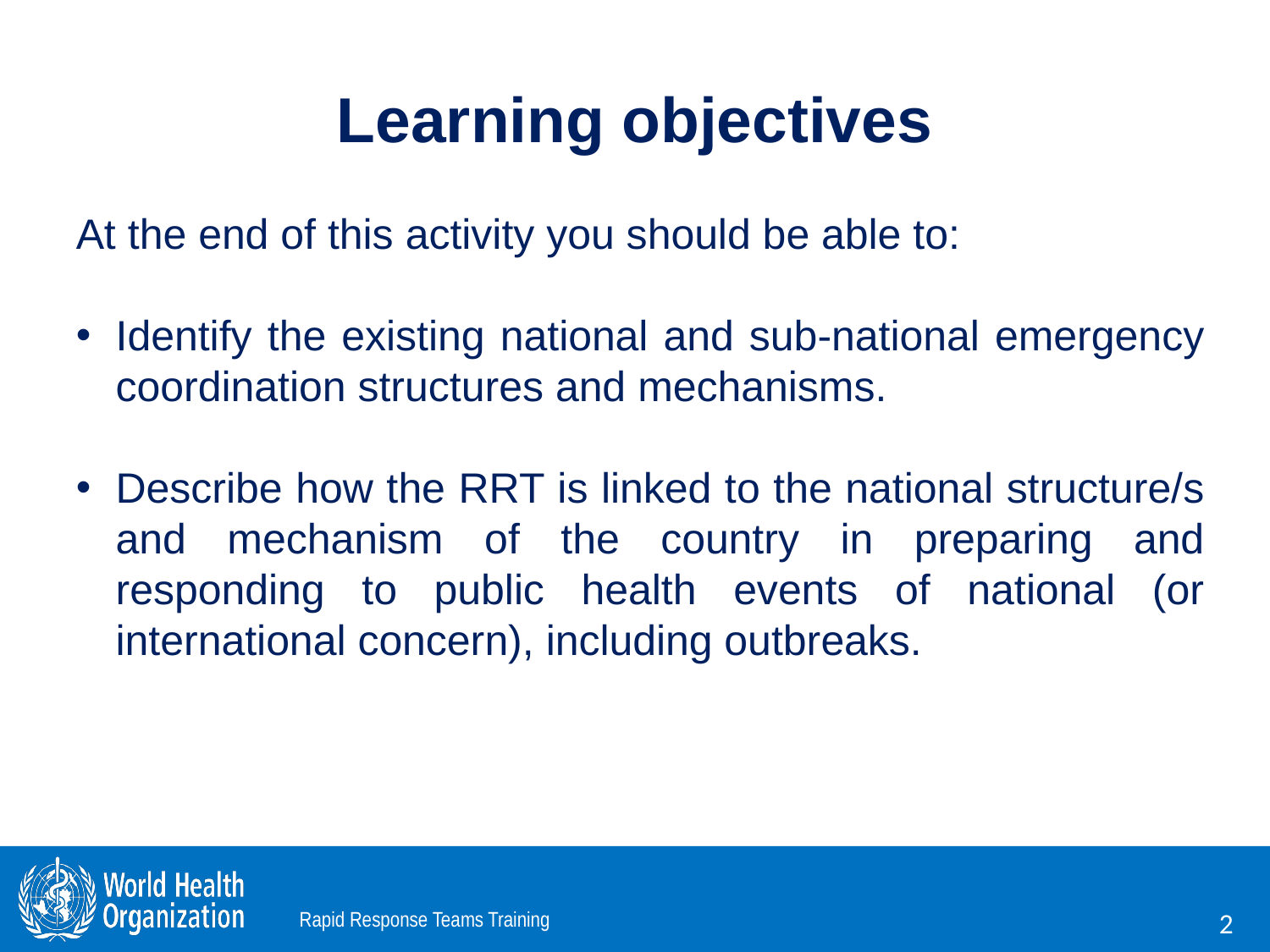

# Learning objectives
At the end of this activity you should be able to:

Identify the existing national and sub-national emergency coordination structures and mechanisms.

Describe how the RRT is linked to the national structure/s and mechanism of the country in preparing and responding to public health events of national (or international concern), including outbreaks.